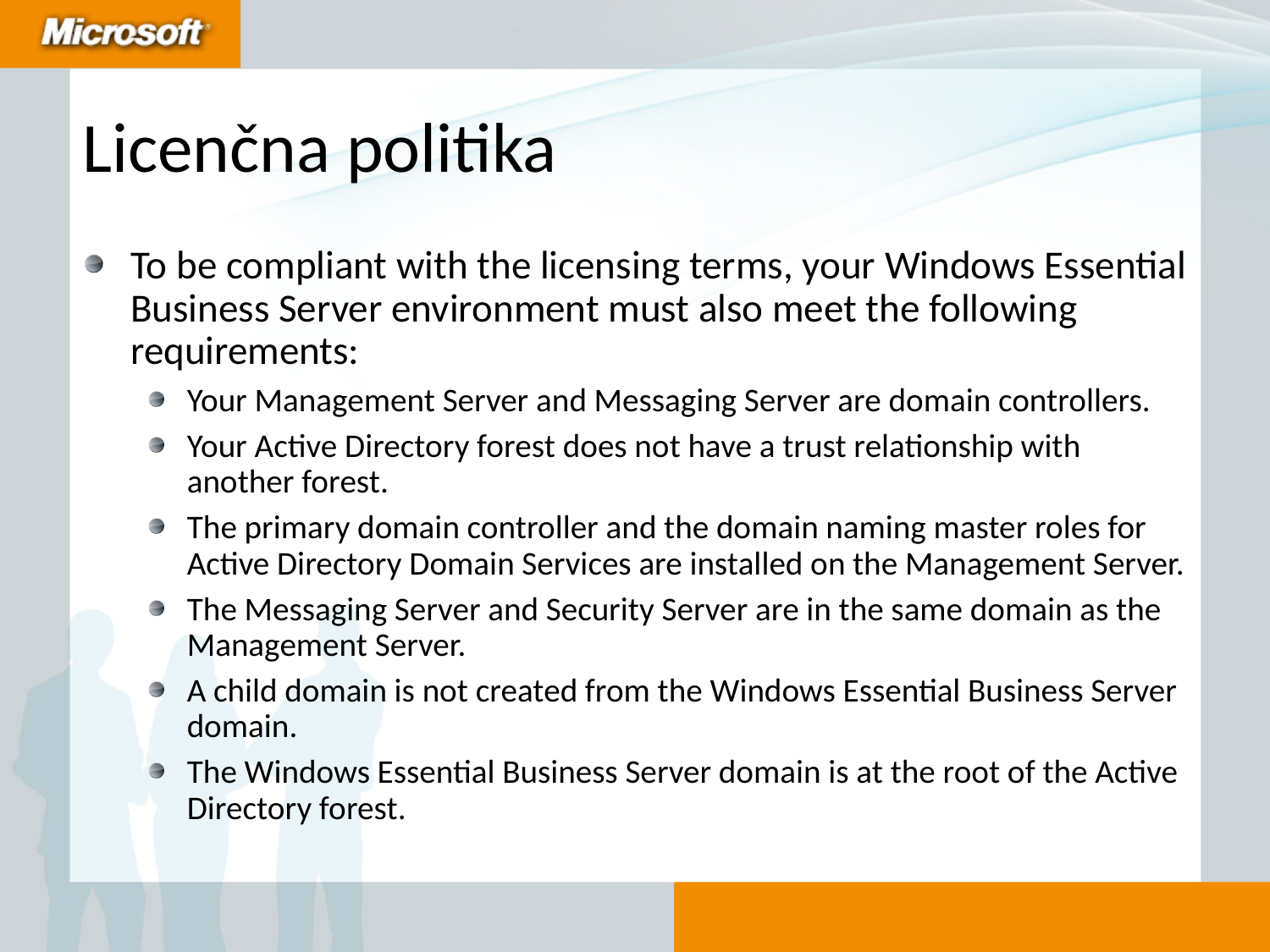

# Licenčna politika
To be compliant with the licensing terms, your Windows Essential Business Server environment must also meet the following requirements:
Your Management Server and Messaging Server are domain controllers.
Your Active Directory forest does not have a trust relationship with another forest.
The primary domain controller and the domain naming master roles for Active Directory Domain Services are installed on the Management Server.
The Messaging Server and Security Server are in the same domain as the Management Server.
A child domain is not created from the Windows Essential Business Server domain.
The Windows Essential Business Server domain is at the root of the Active Directory forest.